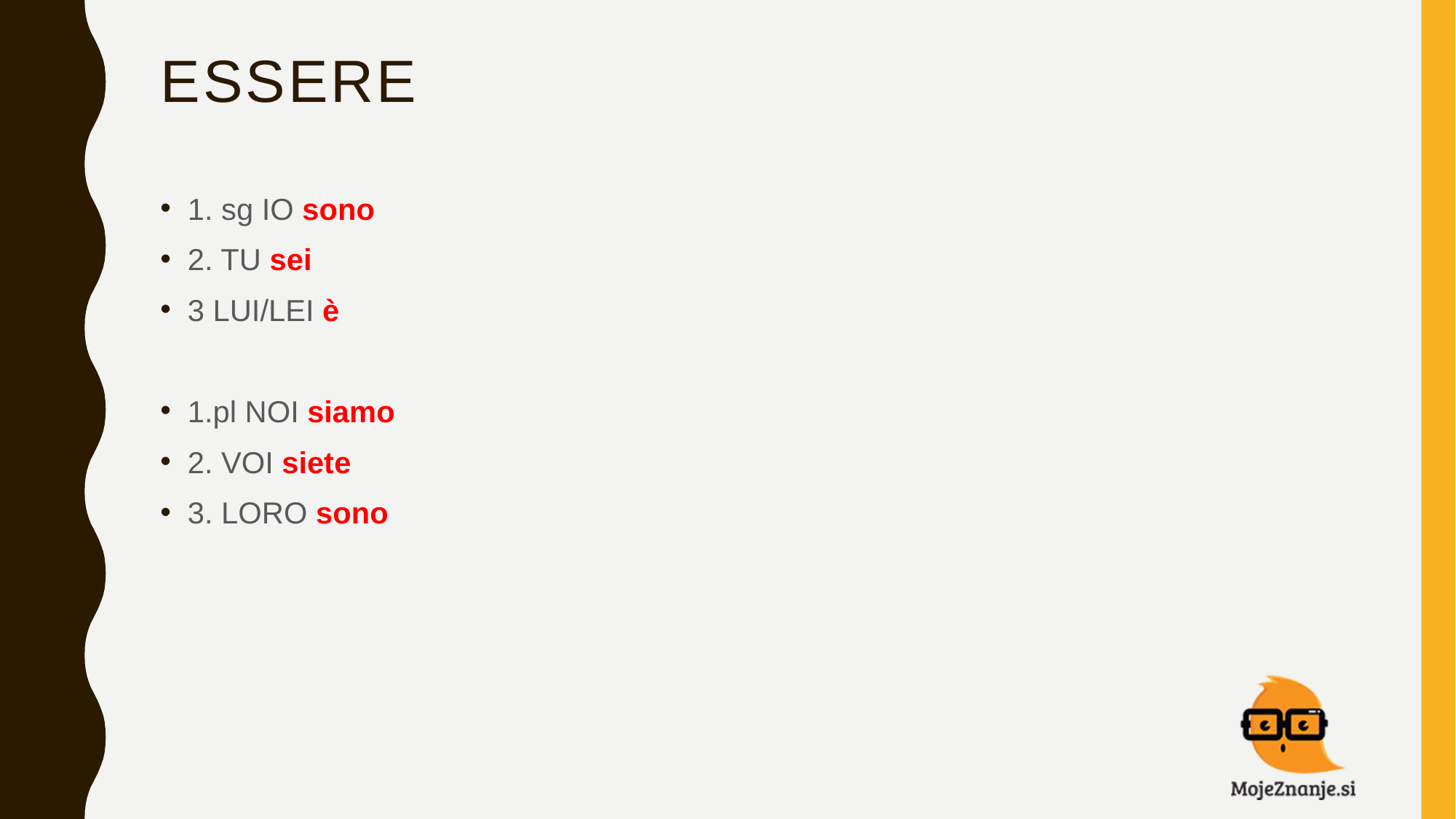

# ESSERE
1. sg IO sono
2. TU sei
3 LUI/LEI è

1.pl NOI siamo
2. VOI siete
3. LORO sono